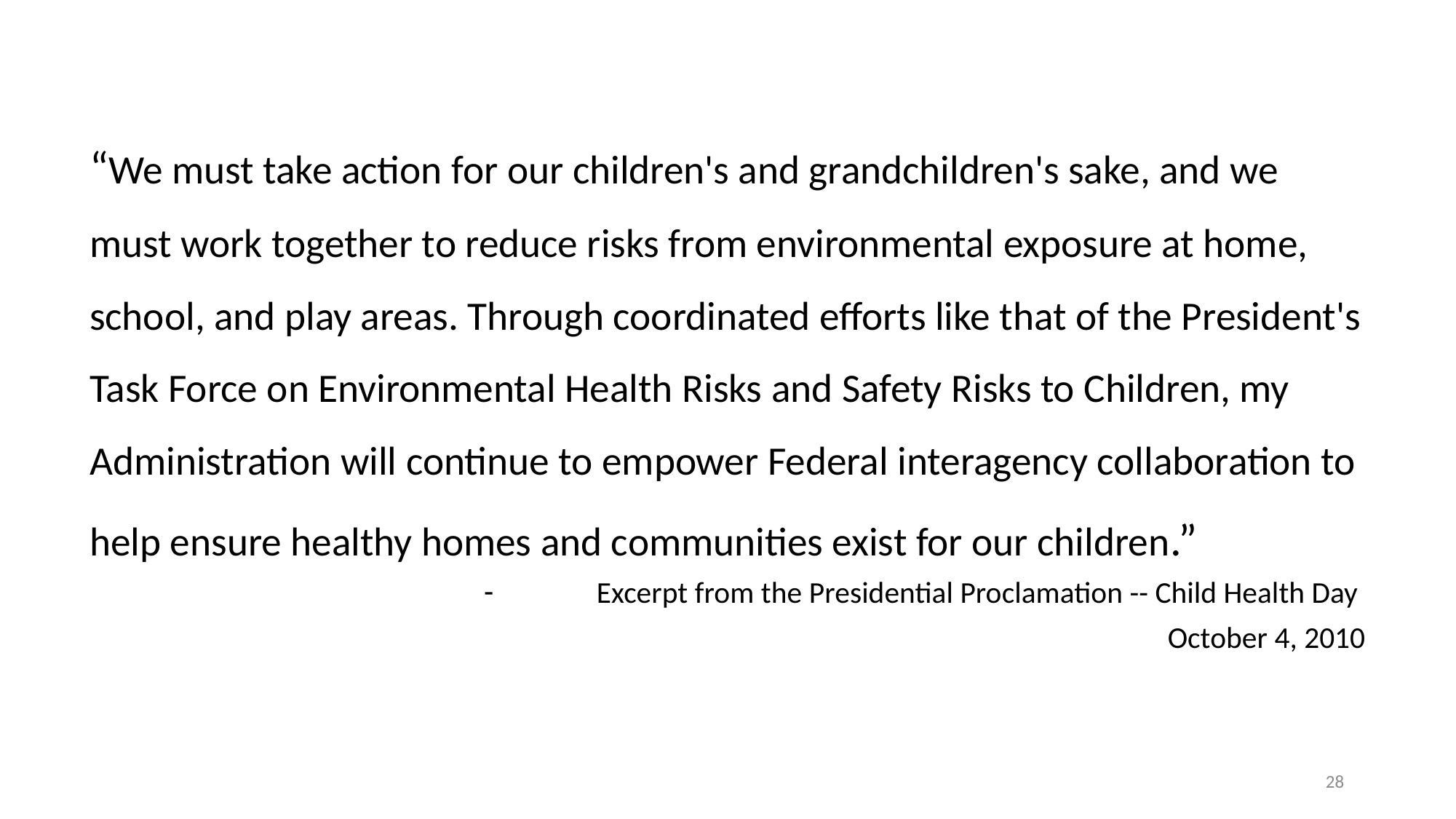

“We must take action for our children's and grandchildren's sake, and we must work together to reduce risks from environmental exposure at home, school, and play areas. Through coordinated efforts like that of the President's Task Force on Environmental Health Risks and Safety Risks to Children, my Administration will continue to empower Federal interagency collaboration to help ensure healthy homes and communities exist for our children.”
Excerpt from the Presidential Proclamation -- Child Health Day
October 4, 2010

28